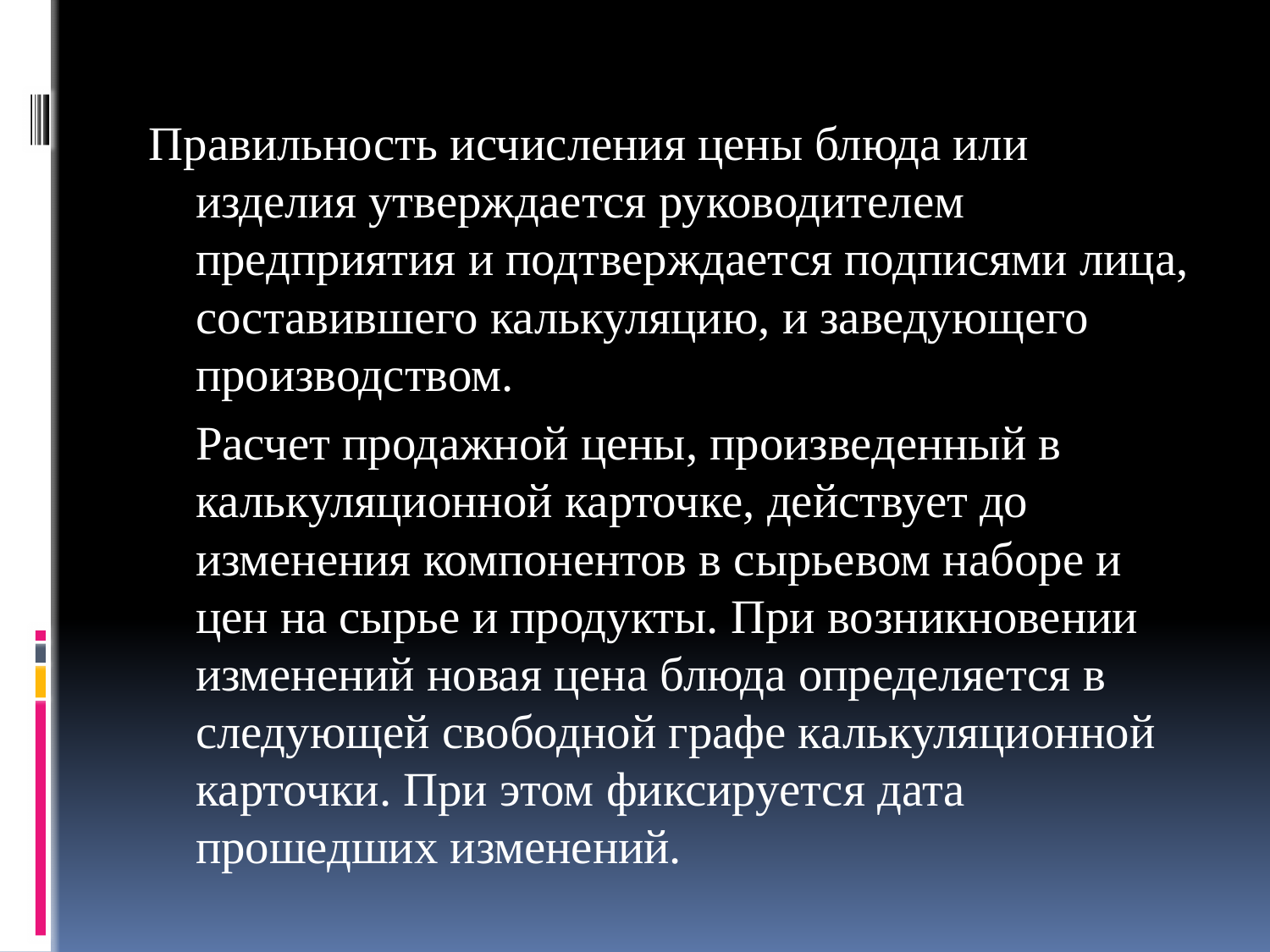

#
Правильность исчисления цены блюда или изделия утверждается руководителем предприятия и подтверждается подписями лица, составившего калькуляцию, и заведующего производством.
		Расчет продажной цены, произведенный в калькуляционной карточке, действует до изменения компонентов в сырьевом наборе и цен на сырье и продукты. При возникновении изменений новая цена блюда определяется в следующей свободной графе калькуляционной карточки. При этом фиксируется дата прошедших изменений.